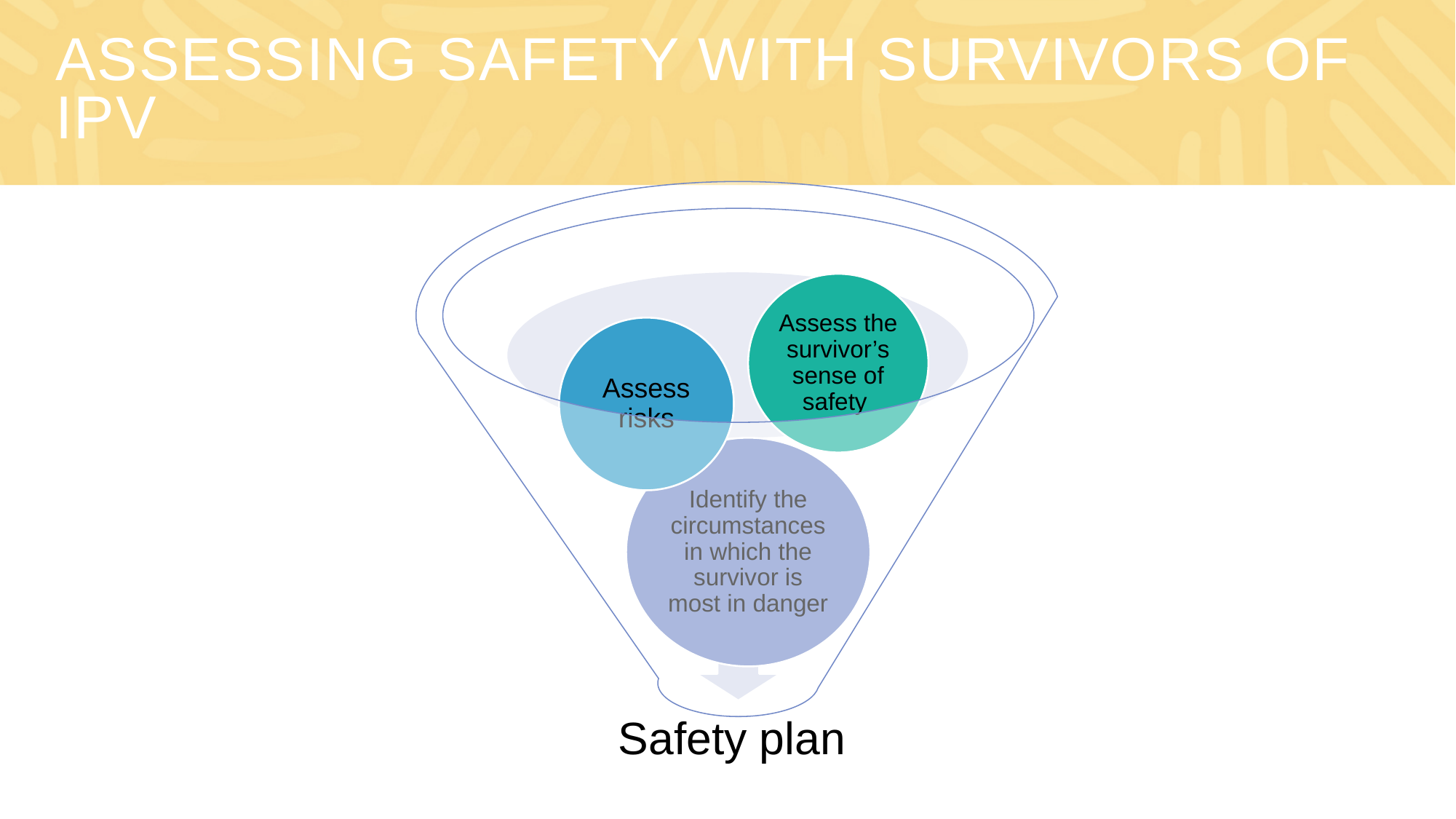

# Assessing safety with survivors of ipv
Safety plan
Identify the circumstances in which the survivor is most in danger
Assess risks
Assess the survivor’s sense of safety